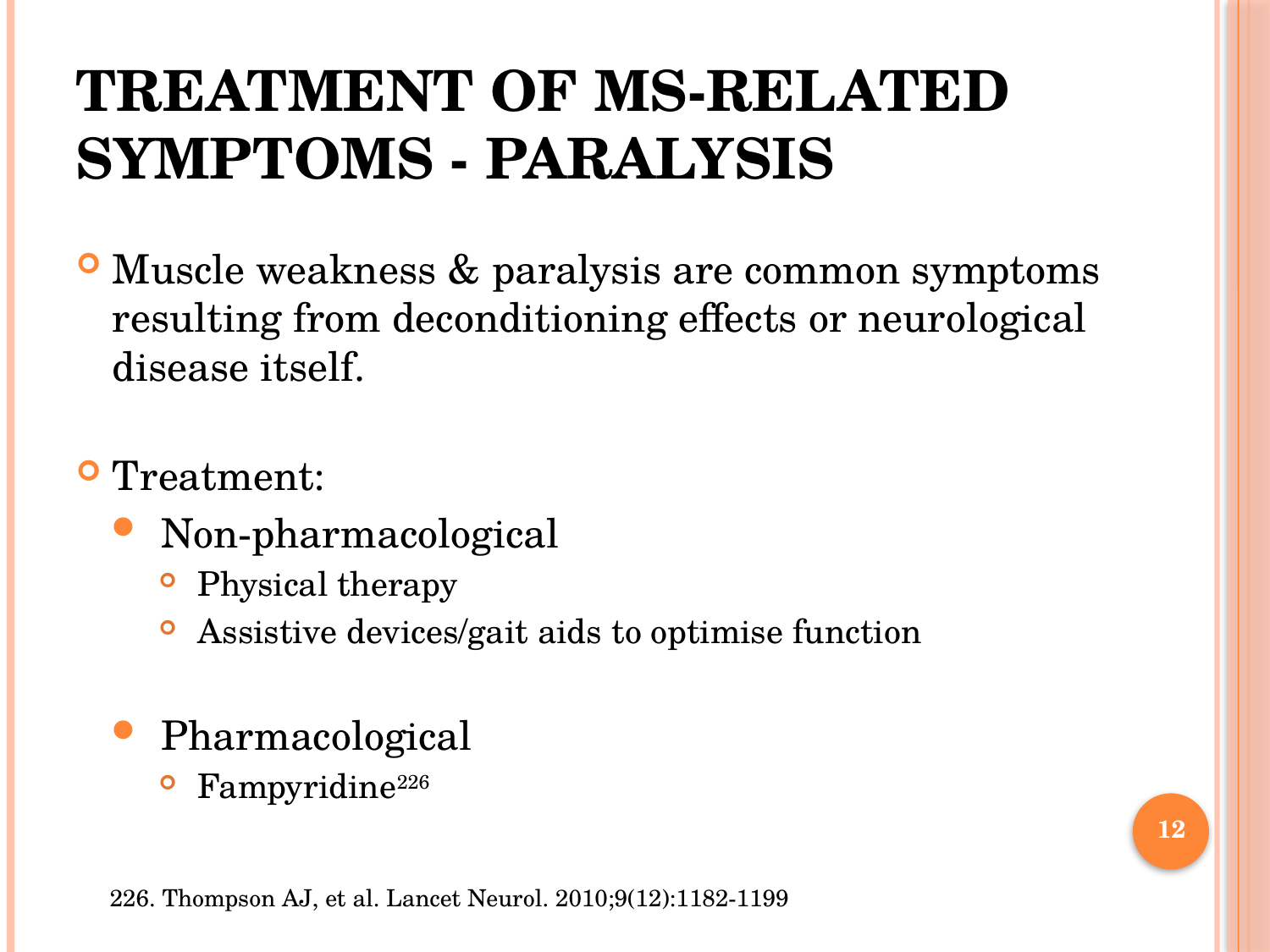

# Treatment of MS-related symptoms - Paralysis
Muscle weakness & paralysis are common symptoms resulting from deconditioning effects or neurological disease itself.

Treatment:
Non-pharmacological
Physical therapy
Assistive devices/gait aids to optimise function

Pharmacological
Fampyridine226

   226. Thompson AJ, et al. Lancet Neurol. 2010;9(12):1182-1199
12